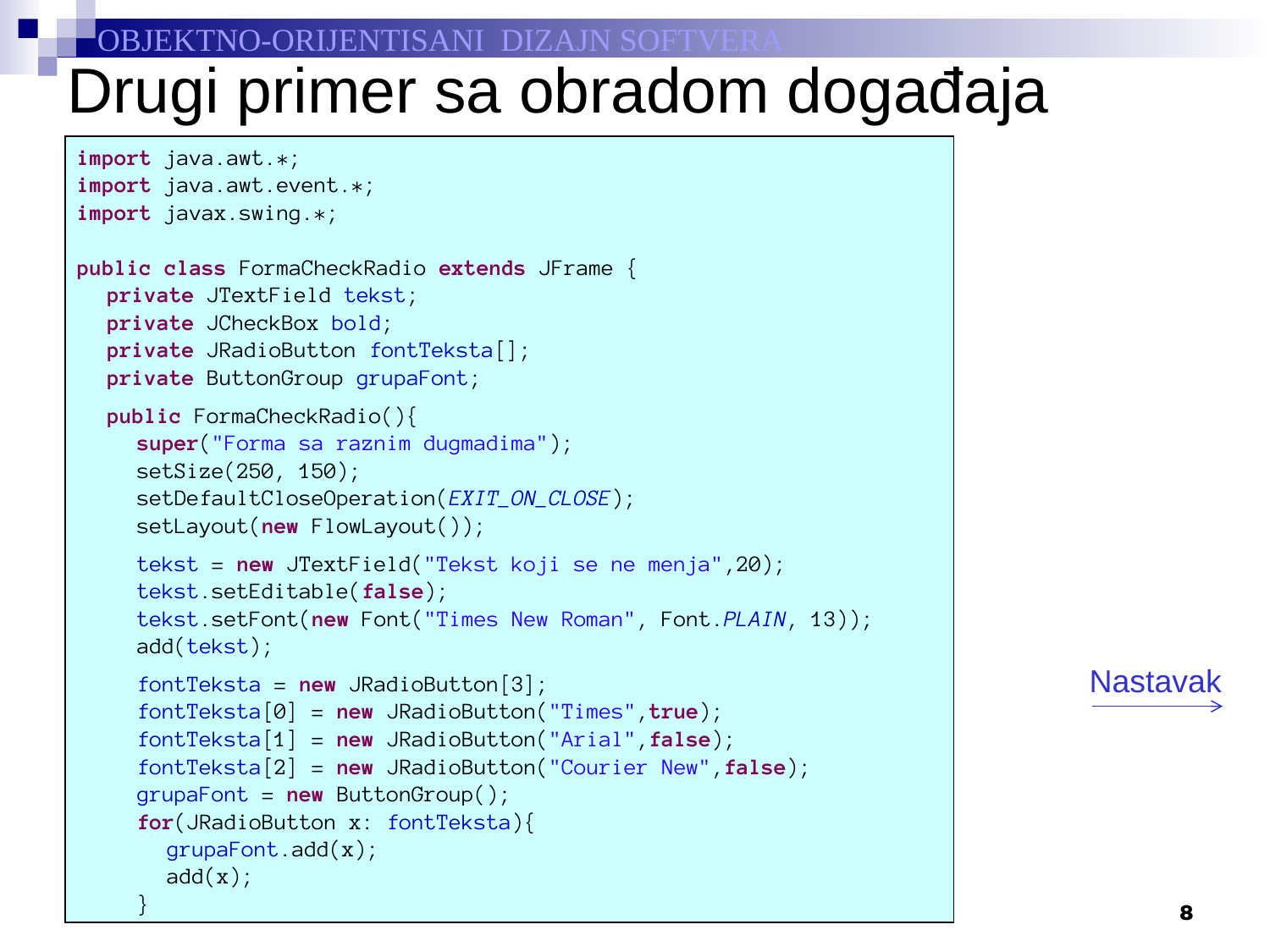

# Drugi primer sa obradom događaja
import java.awt.*;
import java.awt.event.*;
import javax.swing.*;

public class FormaCheckRadio extends JFrame {
	private JTextField tekst;
	private JCheckBox bold;
	private JRadioButton fontTeksta[];
	private ButtonGroup grupaFont;
	public FormaCheckRadio(){
		super("Forma sa raznim dugmadima");
		setSize(250, 150);
		setDefaultCloseOperation(EXIT_ON_CLOSE);
		setLayout(new FlowLayout());
		tekst = new JTextField("Tekst koji se ne menja",20);
		tekst.setEditable(false);
		tekst.setFont(new Font("Times New Roman", Font.PLAIN, 13));
		add(tekst);
		fontTeksta = new JRadioButton[3];
		fontTeksta[0] = new JRadioButton("Times",true);
		fontTeksta[1] = new JRadioButton("Arial",false);
		fontTeksta[2] = new JRadioButton("Courier New",false);
		grupaFont = new ButtonGroup();
		for(JRadioButton x: fontTeksta){
			grupaFont.add(x);
			add(x);
		}
Nastavak
8